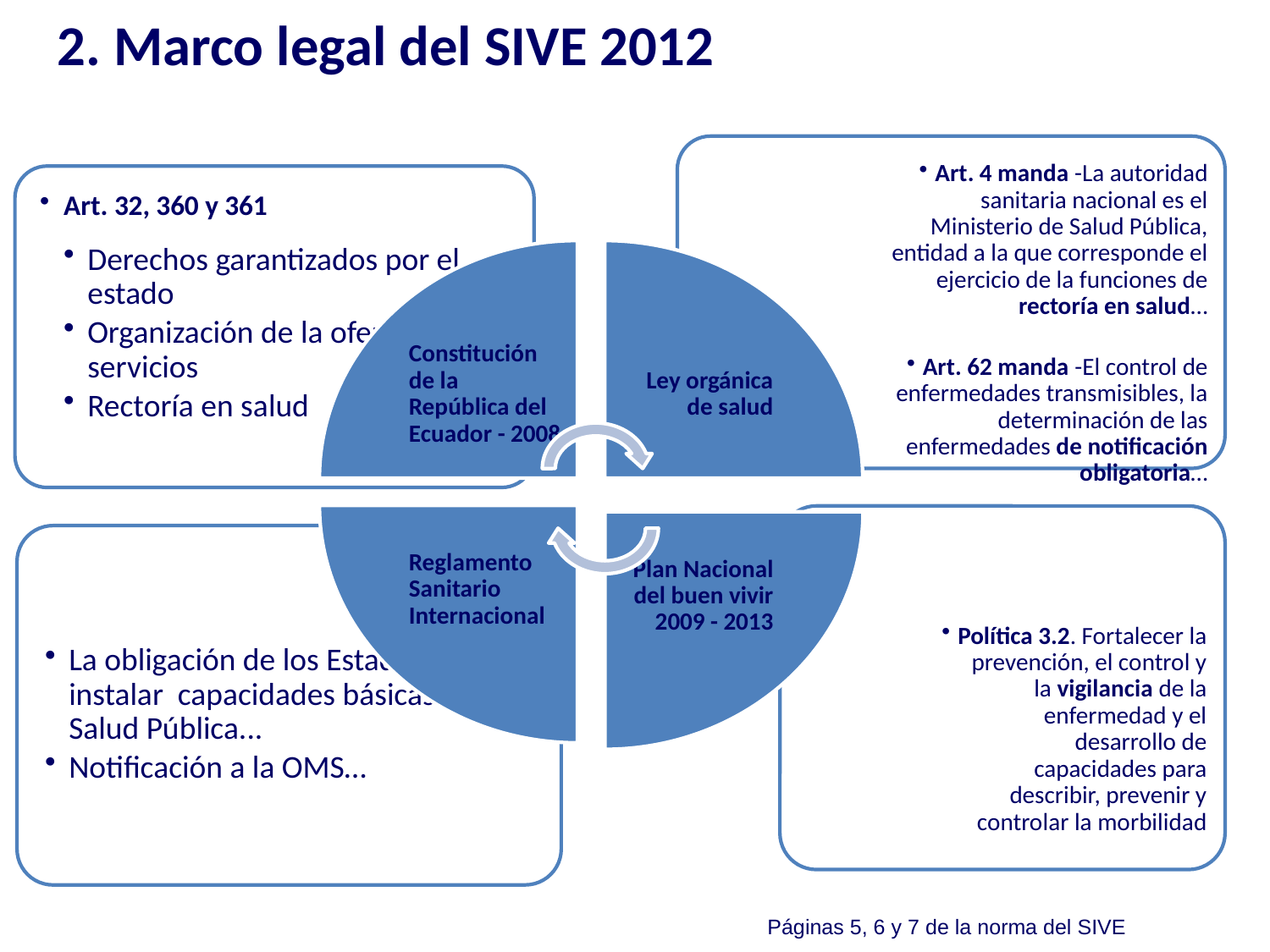

2. Marco legal del SIVE 2012
Política 3.2. Fortalecer la prevención, el control y la vigilancia de la enfermedad y el desarrollo de capacidades para describir, prevenir y controlar la morbilidad
La obligación de los Estados Parte de instalar  capacidades básicas en Salud Pública...
Notificación a la OMS…
Art. 4 manda -La autoridad sanitaria nacional es el Ministerio de Salud Pública, entidad a la que corresponde el ejercicio de la funciones de rectoría en salud…

Art. 62 manda -El control de enfermedades transmisibles, la determinación de las enfermedades de notificación obligatoria…
Art. 32, 360 y 361

Derechos garantizados por el estado
Organización de la oferta de servicios
Rectoría en salud
Constitución de la República del Ecuador - 2008
Ley orgánica de salud
Plan Nacional del buen vivir 2009 - 2013
Reglamento Sanitario Internacional
Páginas 5, 6 y 7 de la norma del SIVE